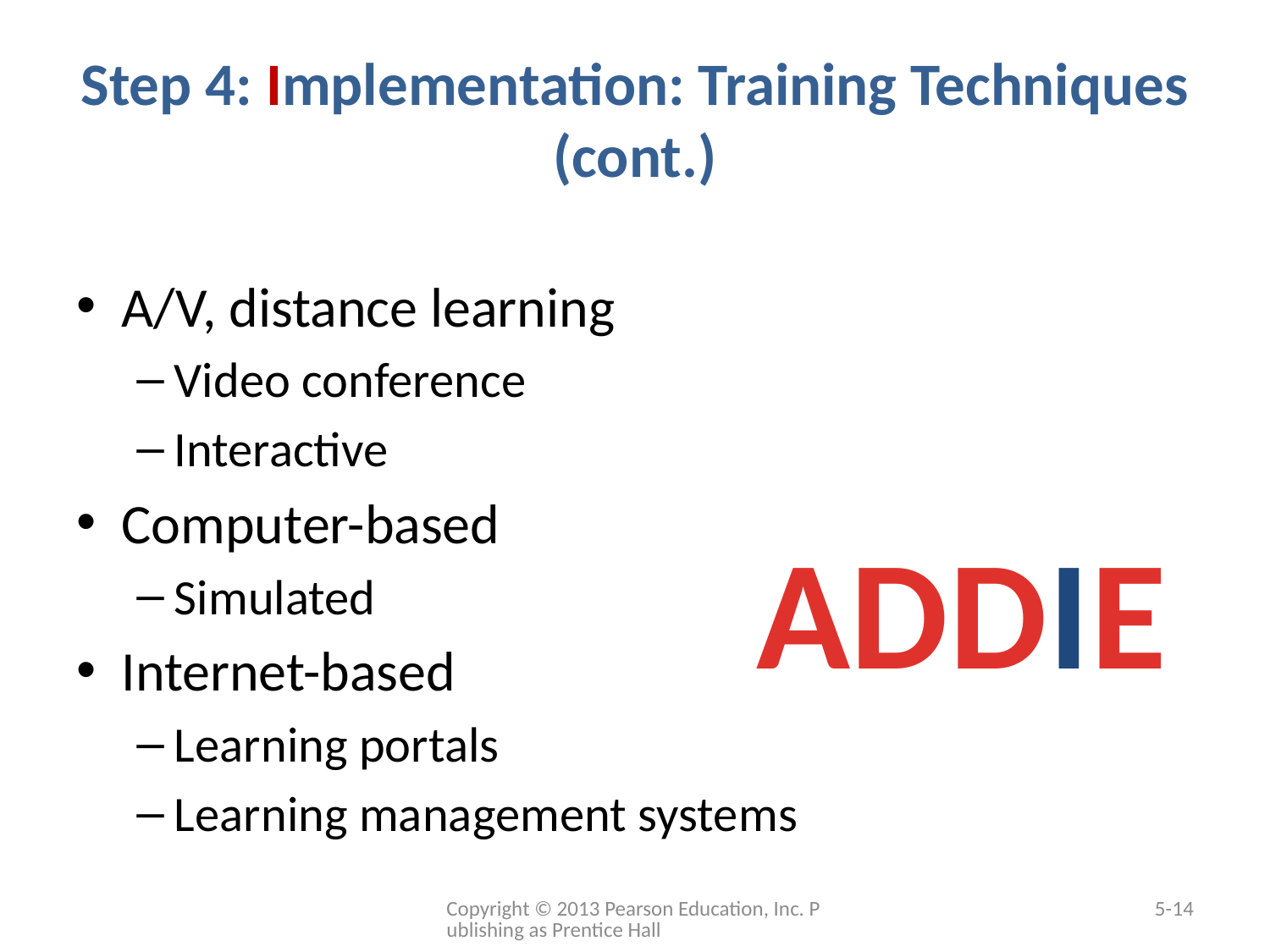

# Step 4: Implementation: Training Techniques (cont.)
A/V, distance learning
Video conference
Interactive
Computer-based
Simulated
Internet-based
Learning portals
Learning management systems
ADDIE
Copyright © 2013 Pearson Education, Inc. Publishing as Prentice Hall
5-14